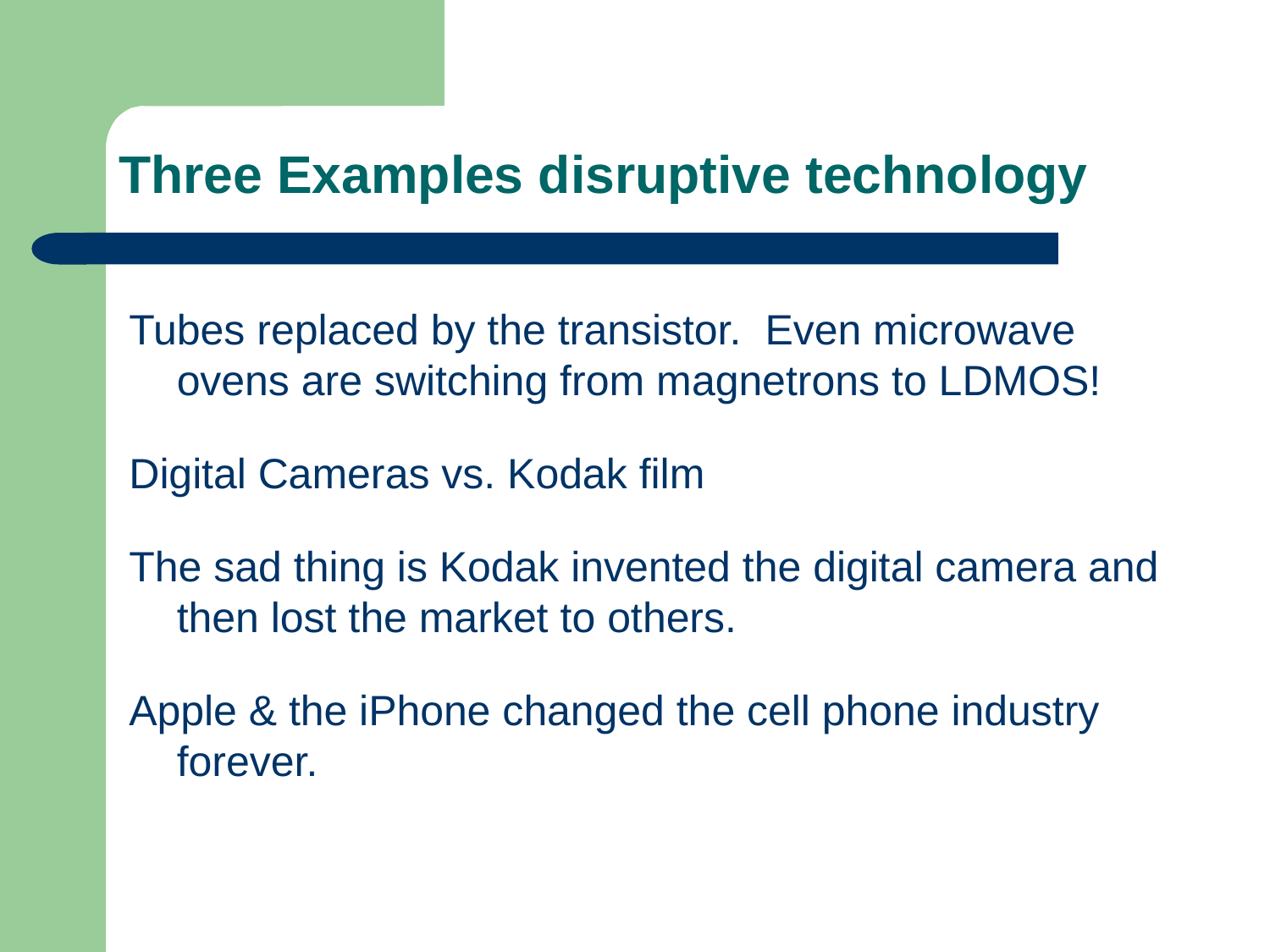

# Three Examples disruptive technology

Tubes replaced by the transistor.  Even microwave ovens are switching from magnetrons to LDMOS!
Digital Cameras vs. Kodak film
The sad thing is Kodak invented the digital camera and then lost the market to others.
Apple & the iPhone changed the cell phone industry forever.